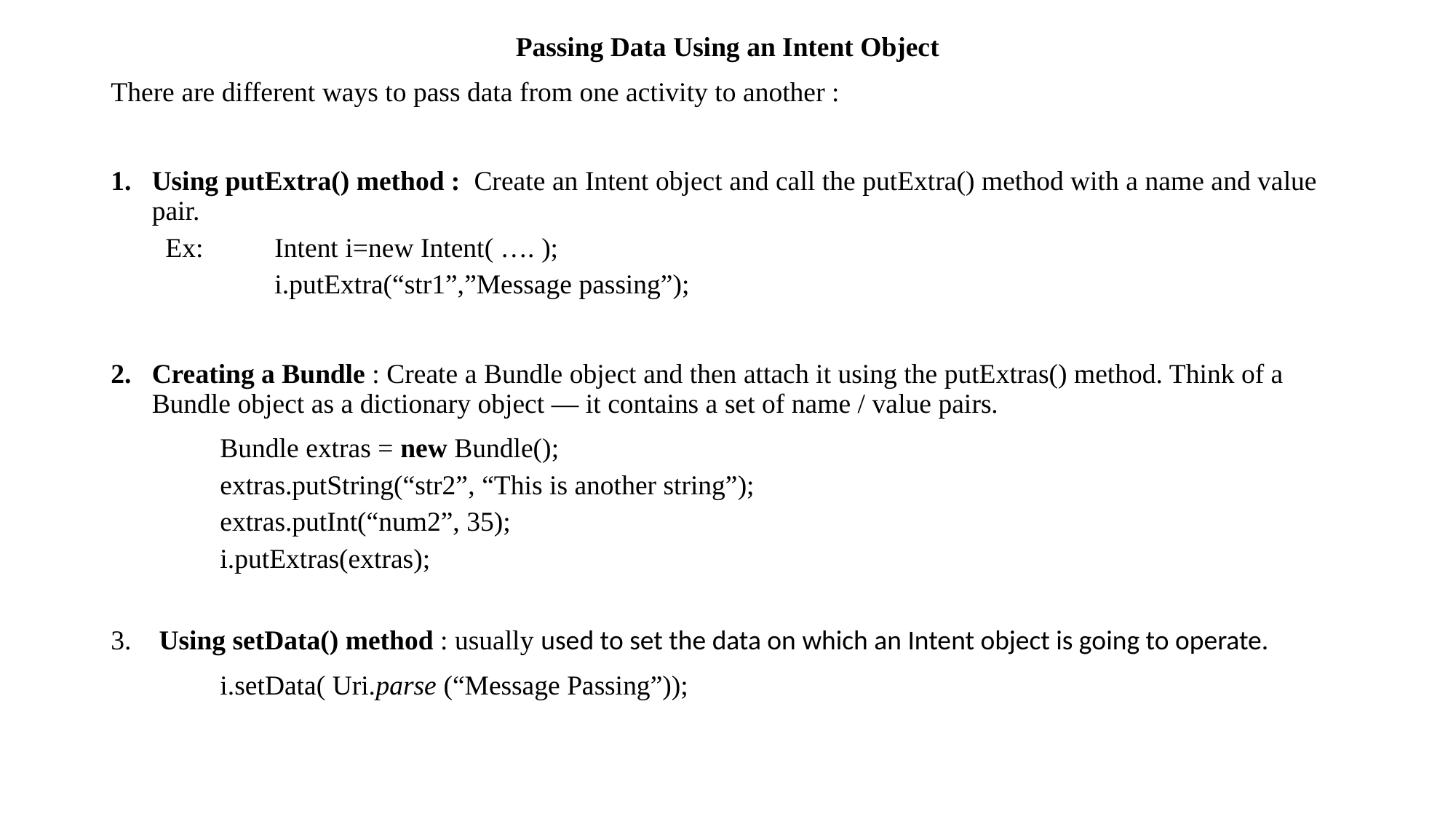

Passing Data Using an Intent Object
There are different ways to pass data from one activity to another :

Using putExtra() method :  Create an Intent object and call the putExtra() method with a name and value pair.
Ex: 	Intent i=new Intent( …. );
	i.putExtra(“str1”,”Message passing”);

Creating a Bundle : Create a Bundle object and then attach it using the putExtras() method. Think of a Bundle object as a dictionary object — it contains a set of name / value pairs.
	Bundle extras = new Bundle();
extras.putString(“str2”, “This is another string”);
extras.putInt(“num2”, 35);
i.putExtras(extras);

3.    Using setData() method : usually used to set the data on which an Intent object is going to operate.
	i.setData( Uri.parse (“Message Passing”));